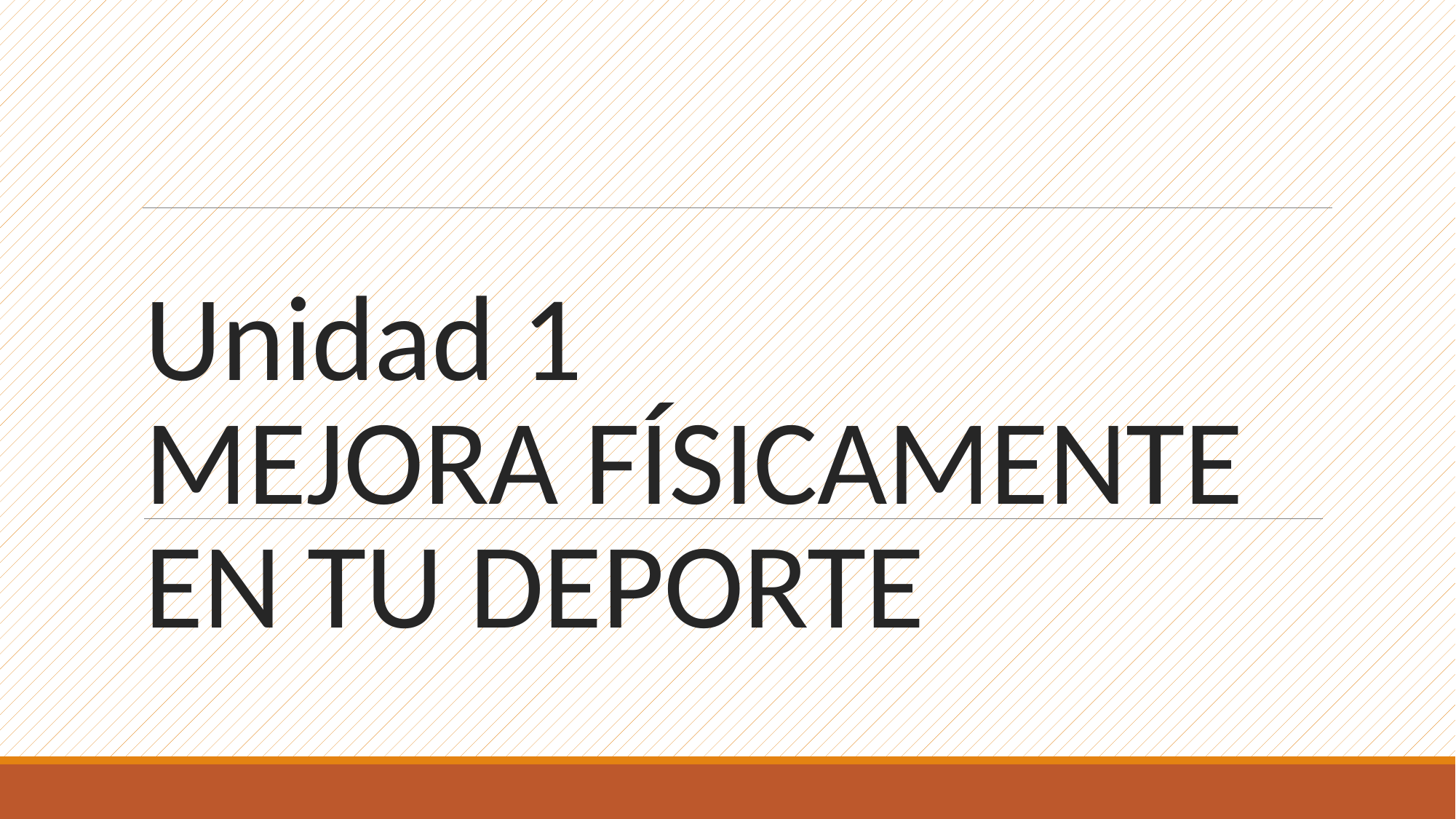

# Unidad 1 MEJORA FÍSICAMENTE EN TU DEPORTE